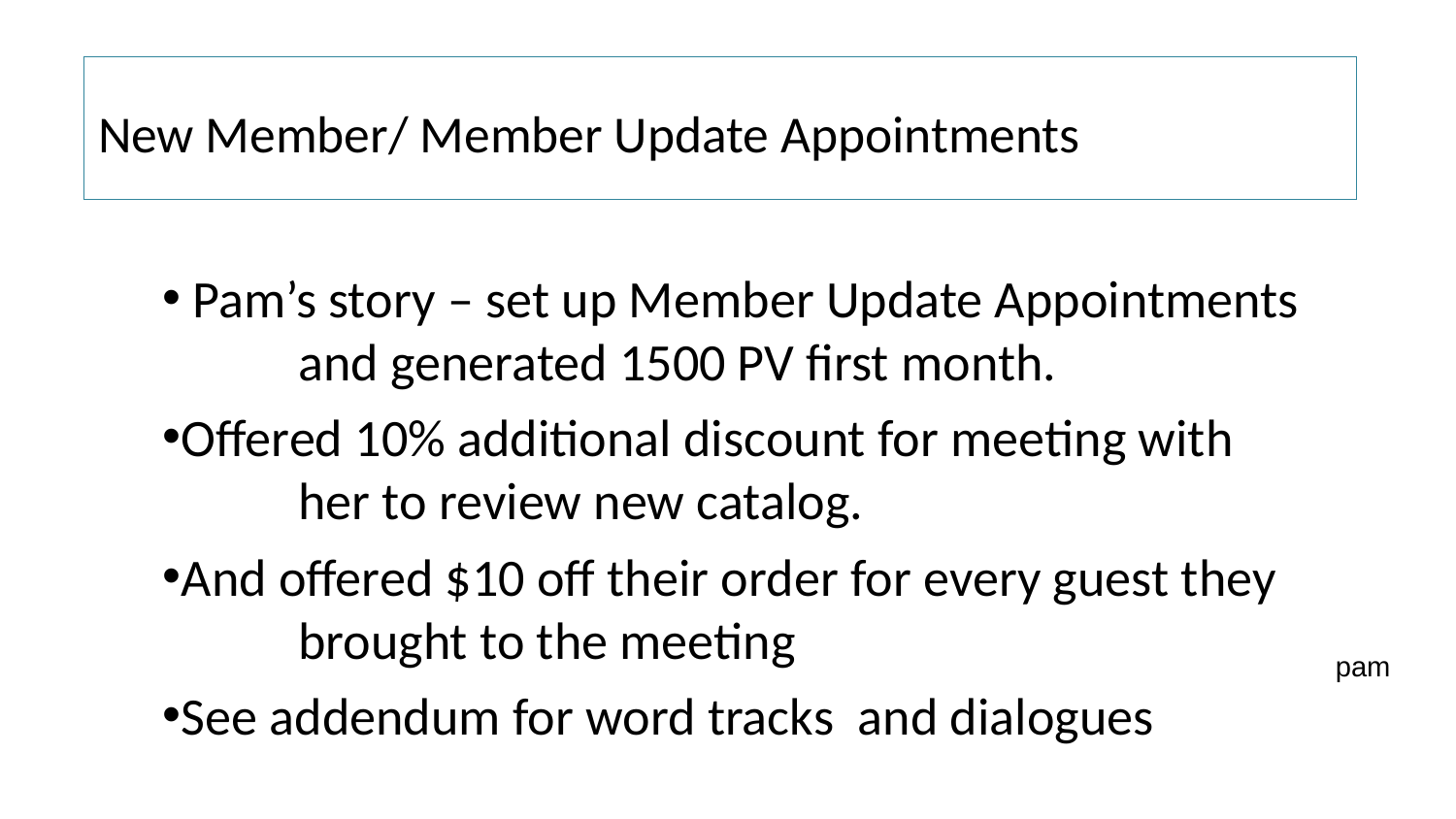

# New Member/ Member Update Appointments
 Pam’s story – set up Member Update Appointments 	and generated 1500 PV first month.
Offered 10% additional discount for meeting with 	her to review new catalog.
And offered $10 off their order for every guest they 	brought to the meeting
See addendum for word tracks  and dialogues
pam